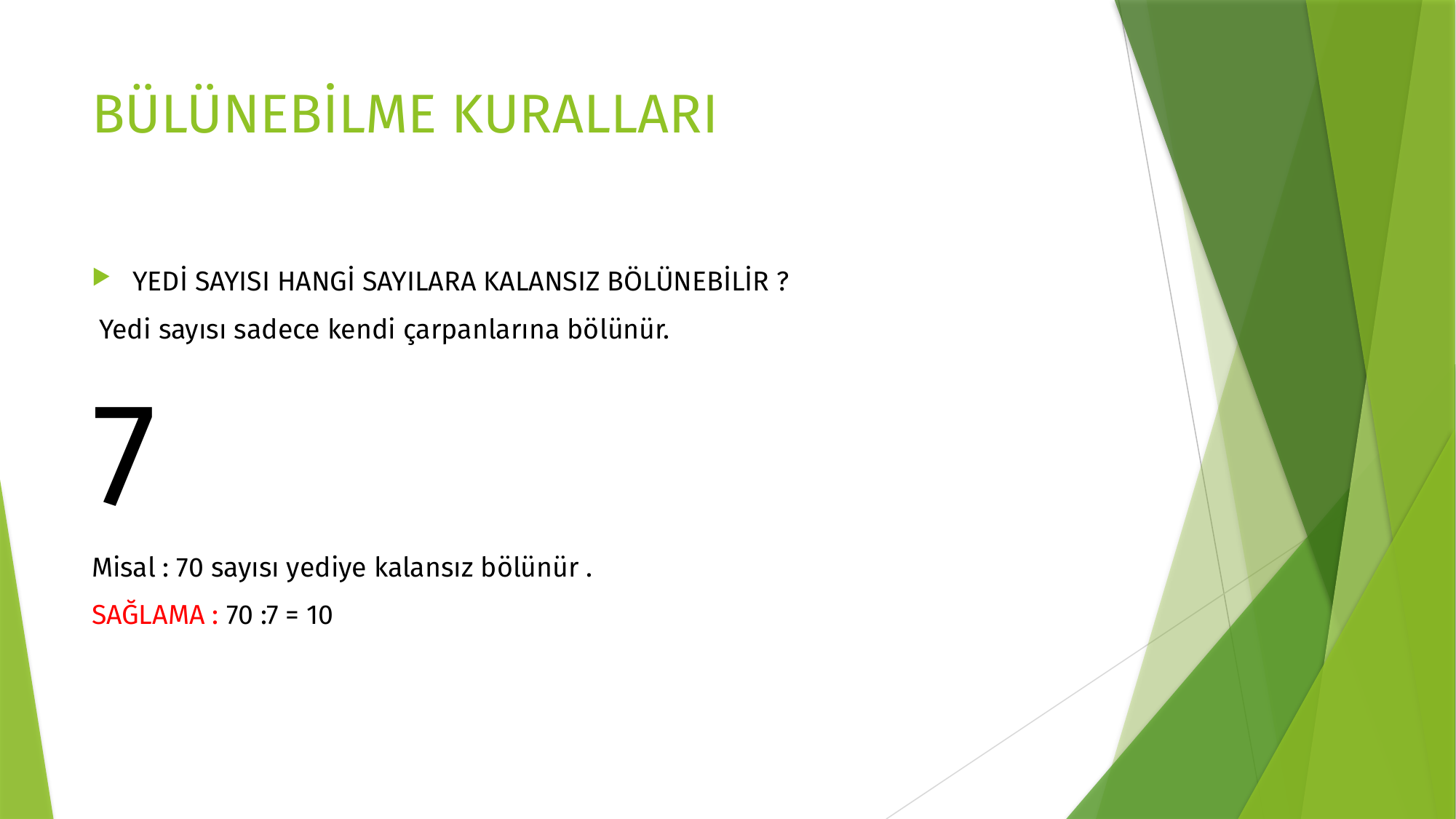

# BÜLÜNEBİLME KURALLARI
YEDİ SAYISI HANGİ SAYILARA KALANSIZ BÖLÜNEBİLİR ?
 Yedi sayısı sadece kendi çarpanlarına bölünür.
7
Misal : 70 sayısı yediye kalansız bölünür .
SAĞLAMA : 70 :7 = 10